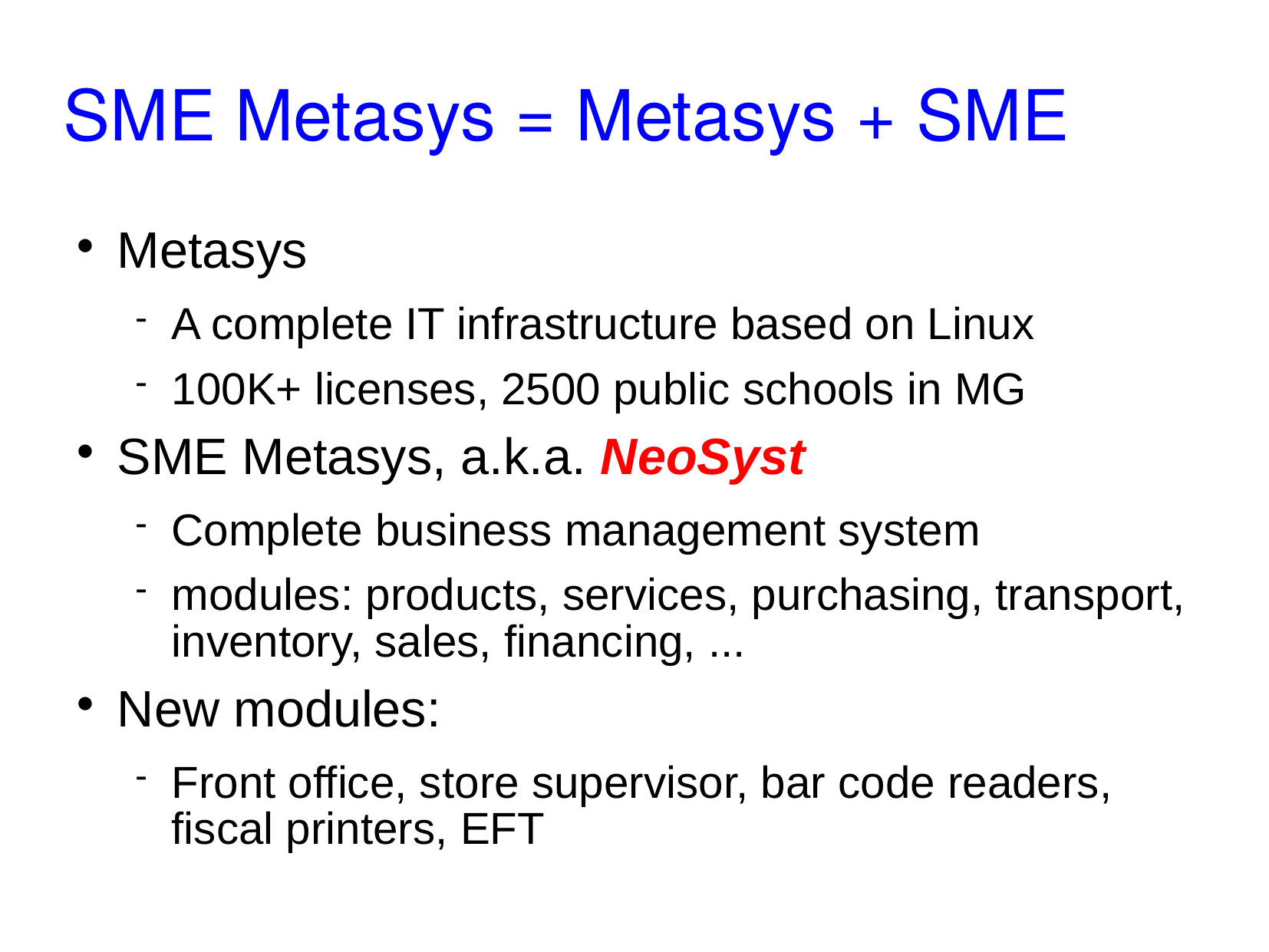

# SME Metasys = Metasys + SME
Metasys
A complete IT infrastructure based on Linux
100K+ licenses, 2500 public schools in MG
SME Metasys, a.k.a. NeoSyst
Complete business management system
modules: products, services, purchasing, transport, inventory, sales, financing, ...
New modules:
Front office, store supervisor, bar code readers, fiscal printers, EFT